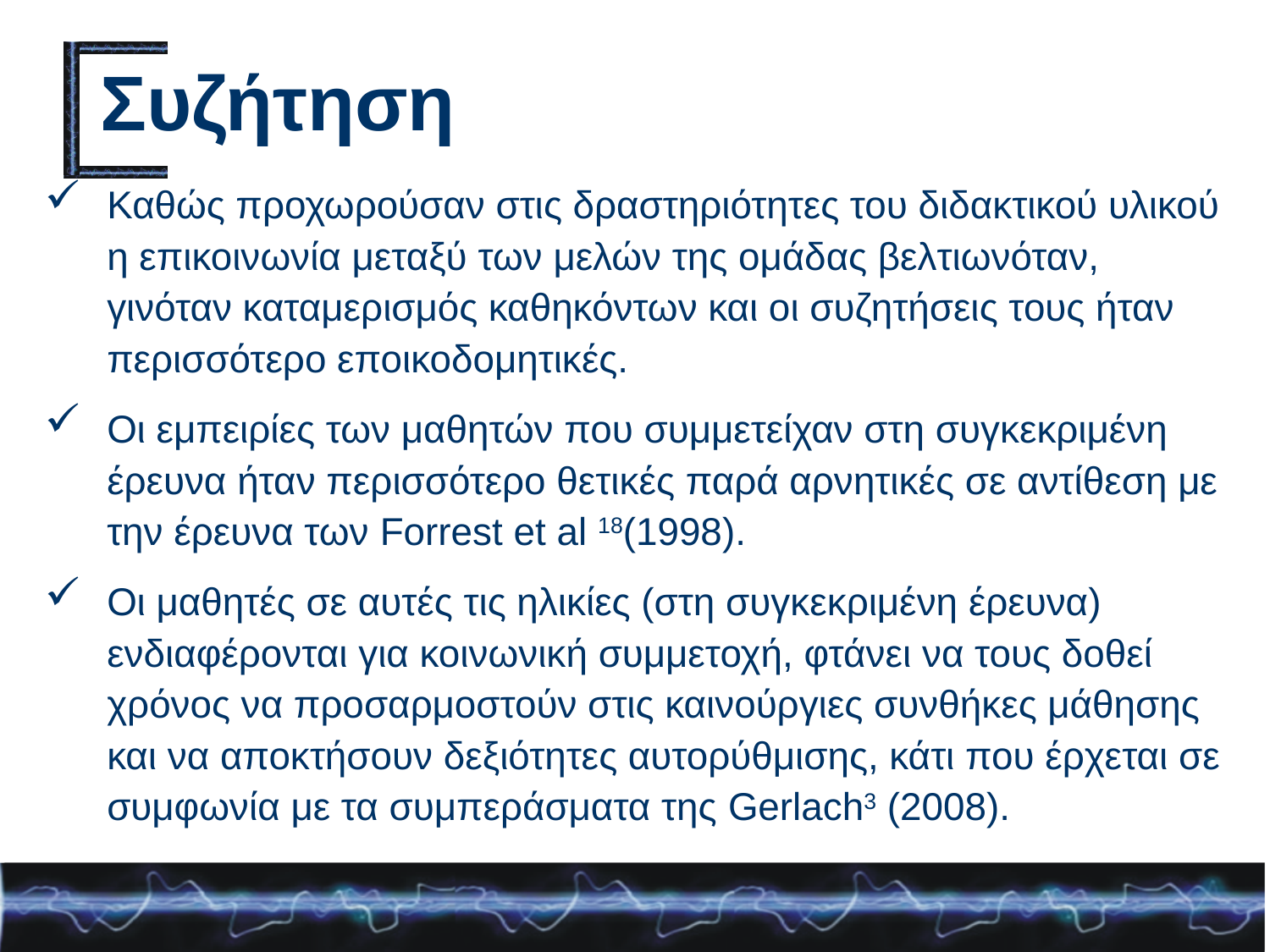

# Συζήτηση
Καθώς προχωρούσαν στις δραστηριότητες του διδακτικού υλικού η επικοινωνία μεταξύ των μελών της ομάδας βελτιωνόταν, γινόταν καταμερισμός καθηκόντων και οι συζητήσεις τους ήταν περισσότερο εποικοδομητικές.
Οι εμπειρίες των μαθητών που συμμετείχαν στη συγκεκριμένη έρευνα ήταν περισσότερο θετικές παρά αρνητικές σε αντίθεση με την έρευνα των Forrest et al 18(1998).
Οι μαθητές σε αυτές τις ηλικίες (στη συγκεκριμένη έρευνα) ενδιαφέρονται για κοινωνική συμμετοχή, φτάνει να τους δοθεί χρόνος να προσαρμοστούν στις καινούργιες συνθήκες μάθησης και να αποκτήσουν δεξιότητες αυτορύθμισης, κάτι που έρχεται σε συμφωνία με τα συμπεράσματα της Gerlach3 (2008).